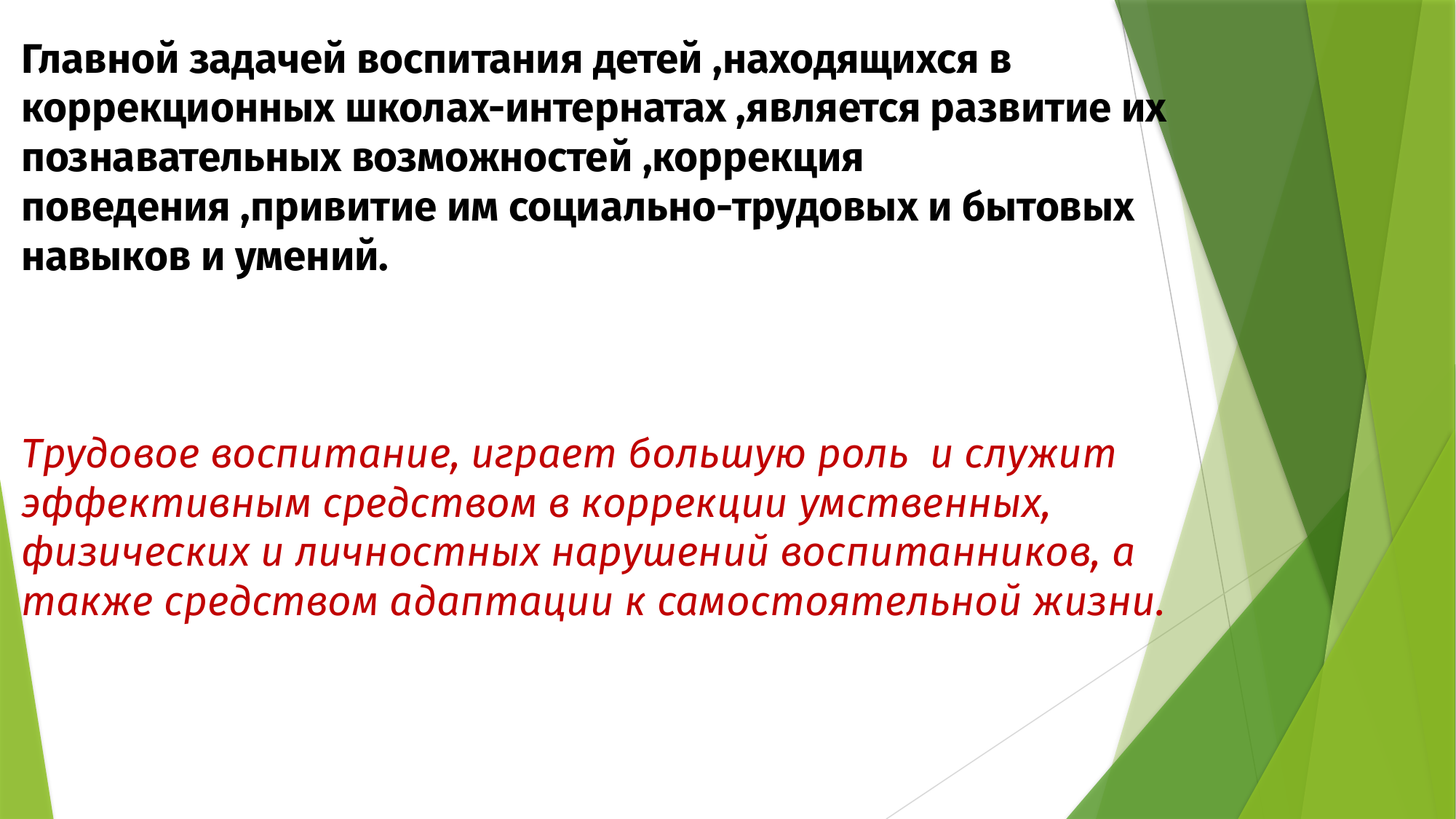

# Главной задачей воспитания детей ,находящихся в коррекционных школах-интернатах ,является развитие их познавательных возможностей ,коррекция поведения ,привитие им социально-трудовых и бытовых навыков и умений. Трудовое воспитание, играет большую роль  и служит эффективным средством в коррекции умственных, физических и личностных нарушений воспитанников, а также средством адаптации к самостоятельной жизни.